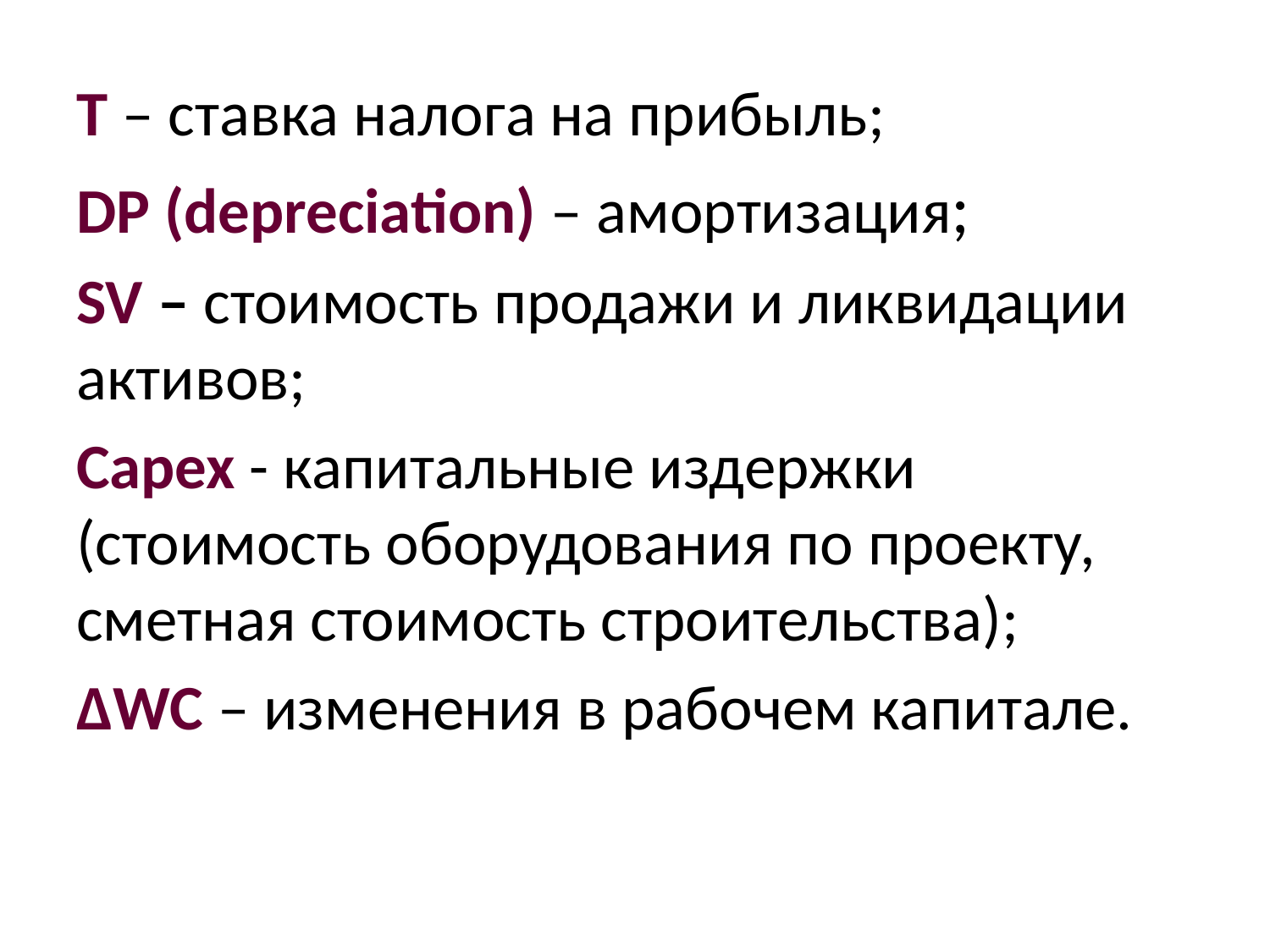

T – ставка налога на прибыль;
DP (depreciation) – амортизация;
SV – стоимость продажи и ликвидации активов;
Capex - капитальные издержки (стоимость оборудования по проекту, сметная стоимость строительства);
ΔWC – изменения в рабочем капитале.